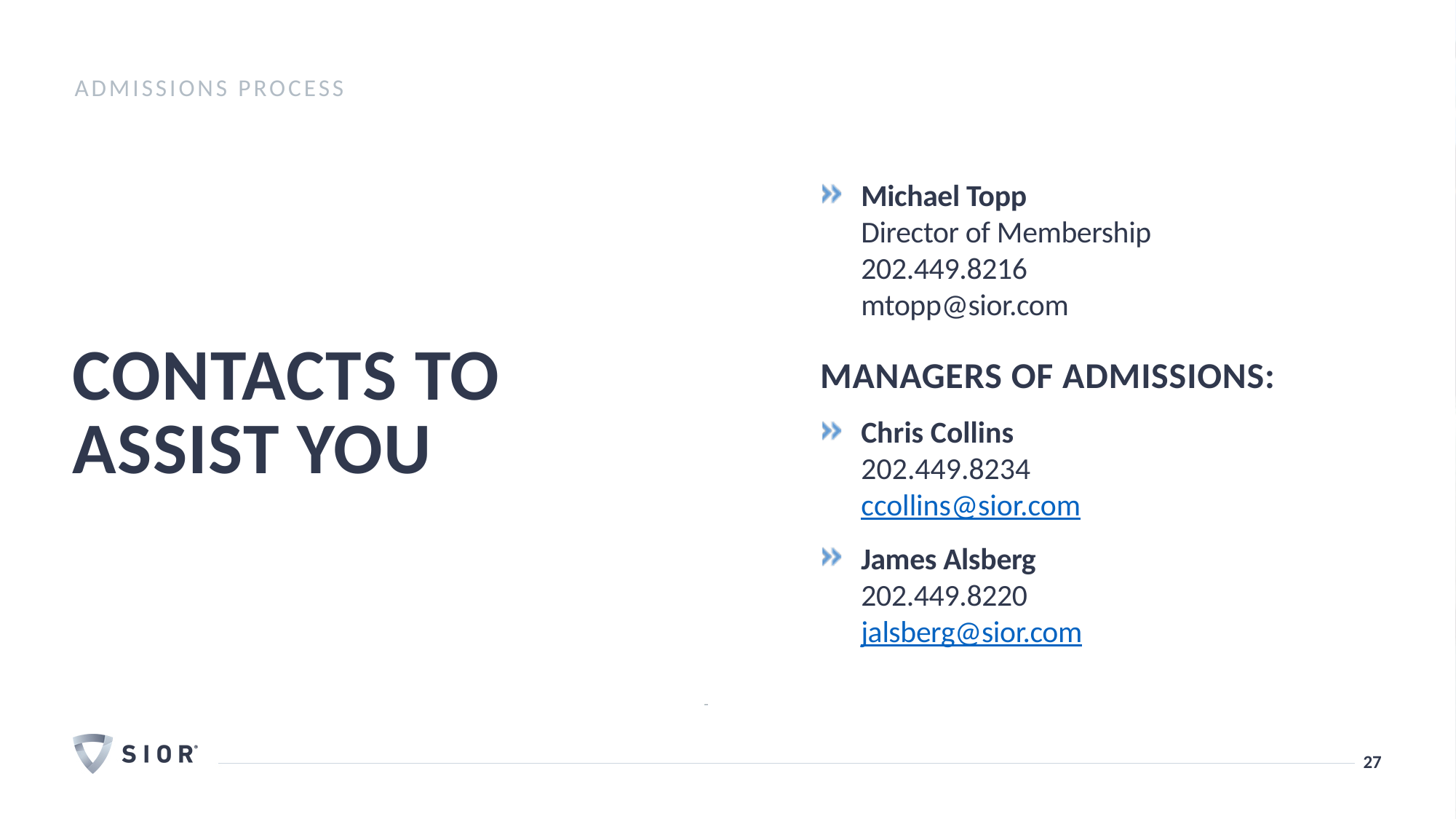

Admissions process
Michael Topp
Director of Membership
202.449.8216
mtopp@sior.com
MANAGERS OF ADMISSIONS:
Chris Collins
202.449.8234
ccollins@sior.com
James Alsberg
202.449.8220
jalsberg@sior.com
CONTACTS TO
ASSIST YOU

	27